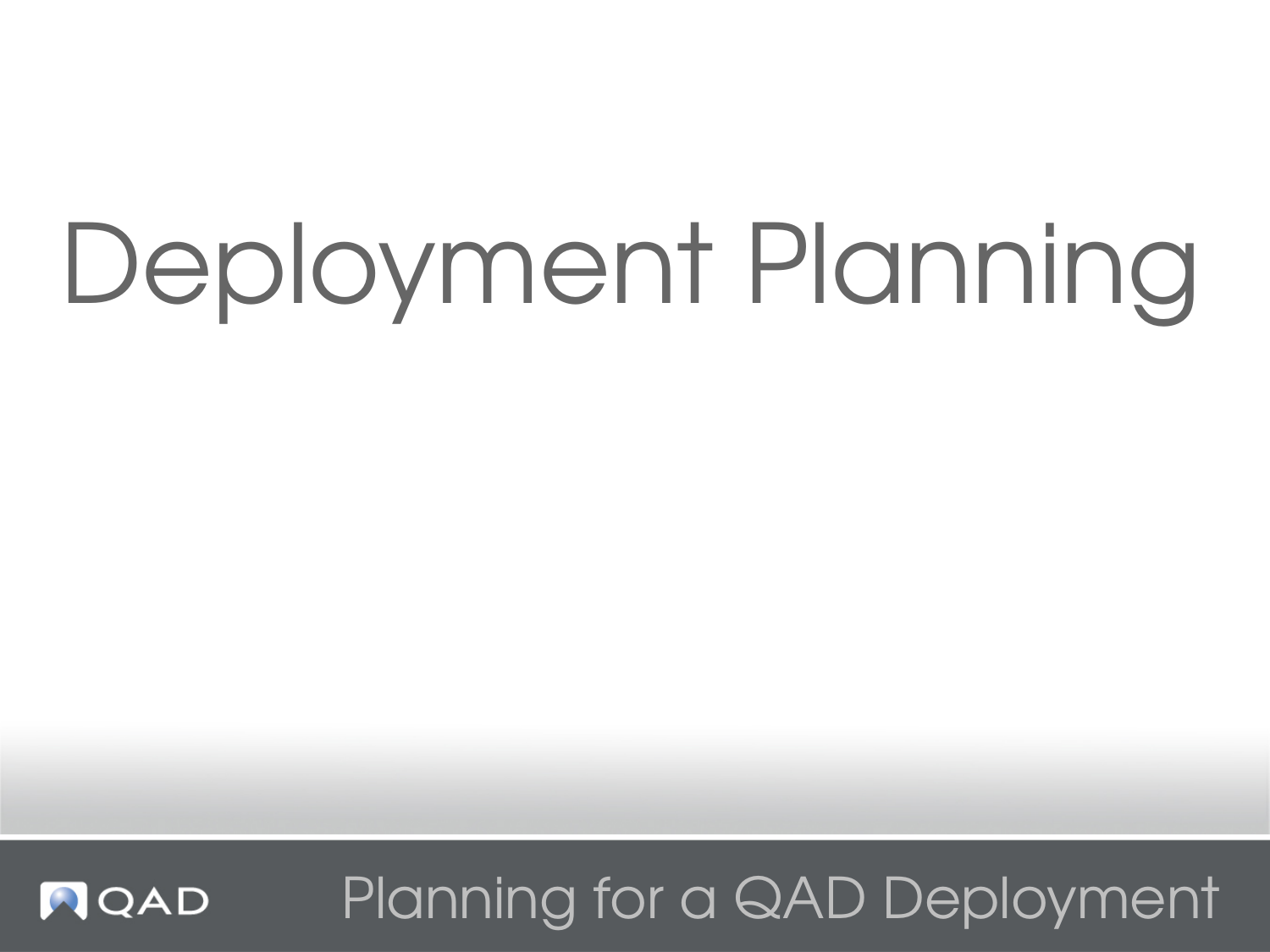

Deployment Planning
# Planning for a QAD Deployment